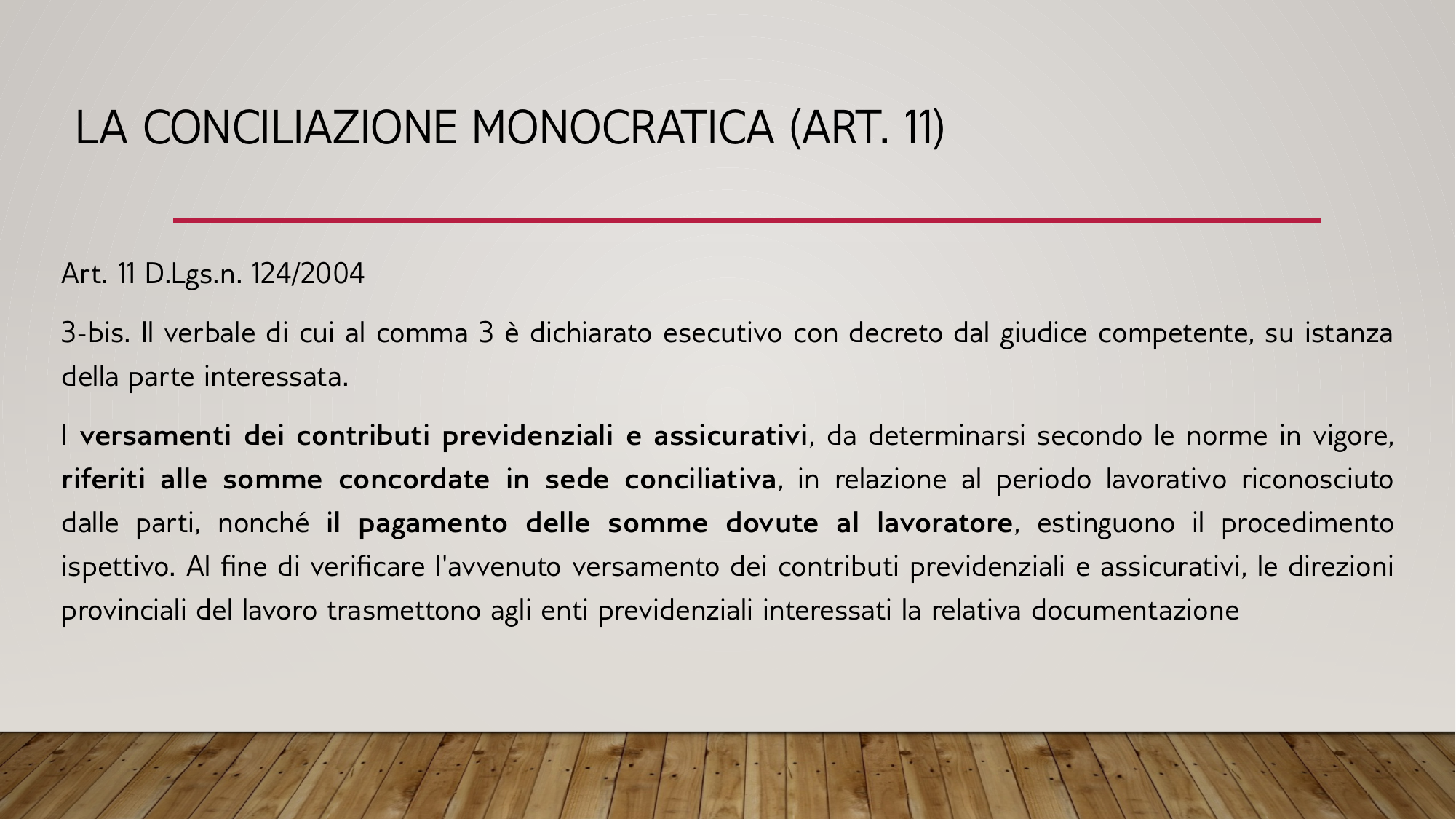

# La conciliazione monocratica (art. 11)
Art. 11 D.Lgs.n. 124/2004
3-bis. Il verbale di cui al comma 3 è dichiarato esecutivo con decreto dal giudice competente, su istanza della parte interessata.
I versamenti dei contributi previdenziali e assicurativi, da determinarsi secondo le norme in vigore, riferiti alle somme concordate in sede conciliativa, in relazione al periodo lavorativo riconosciuto dalle parti, nonché il pagamento delle somme dovute al lavoratore, estinguono il procedimento ispettivo. Al fine di verificare l'avvenuto versamento dei contributi previdenziali e assicurativi, le direzioni provinciali del lavoro trasmettono agli enti previdenziali interessati la relativa documentazione